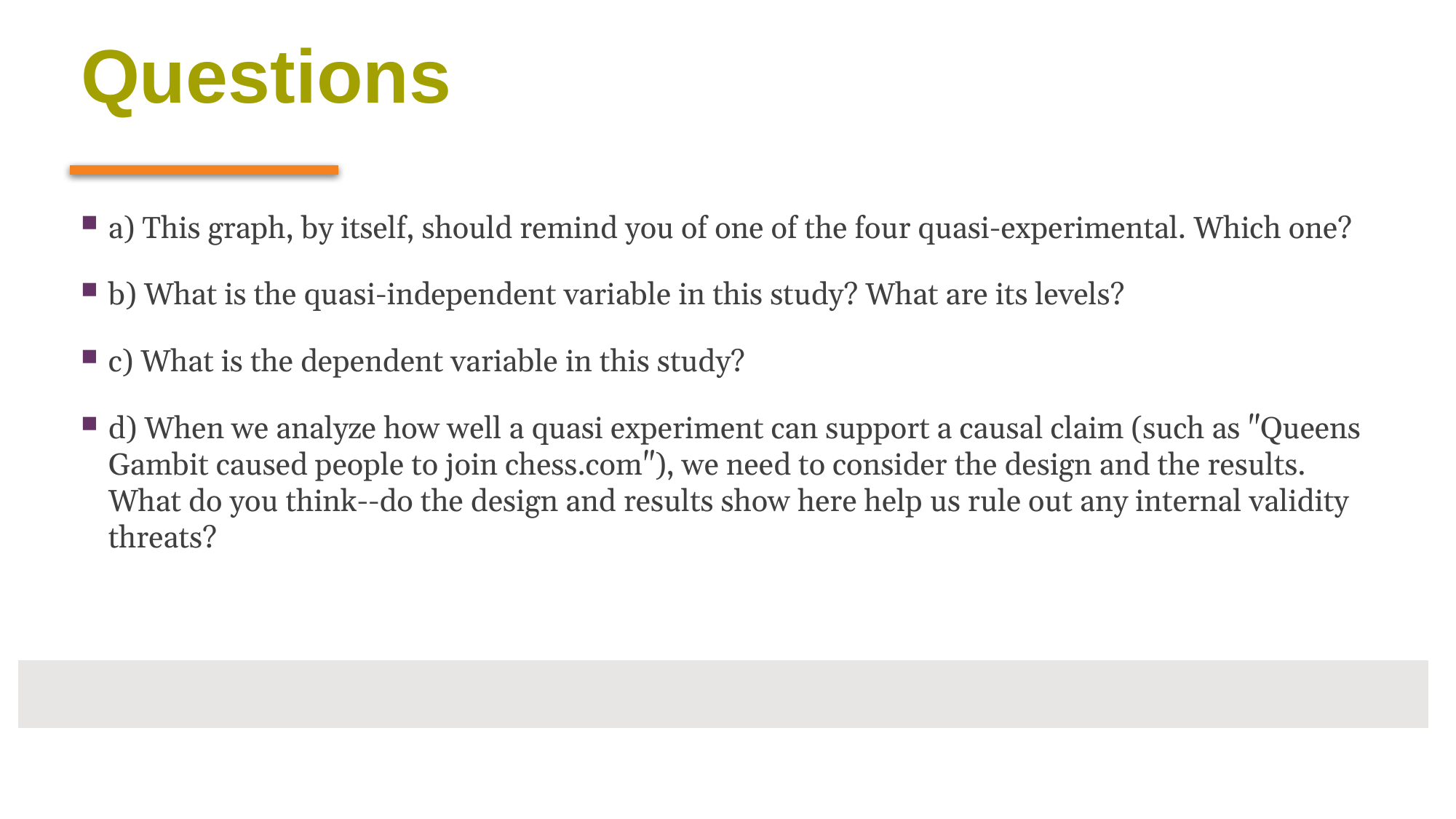

# Questions
a) This graph, by itself, should remind you of one of the four quasi-experimental. Which one?
b) What is the quasi-independent variable in this study? What are its levels?
c) What is the dependent variable in this study?
d) When we analyze how well a quasi experiment can support a causal claim (such as "Queens Gambit caused people to join chess.com"), we need to consider the design and the results. What do you think--do the design and results show here help us rule out any internal validity threats?